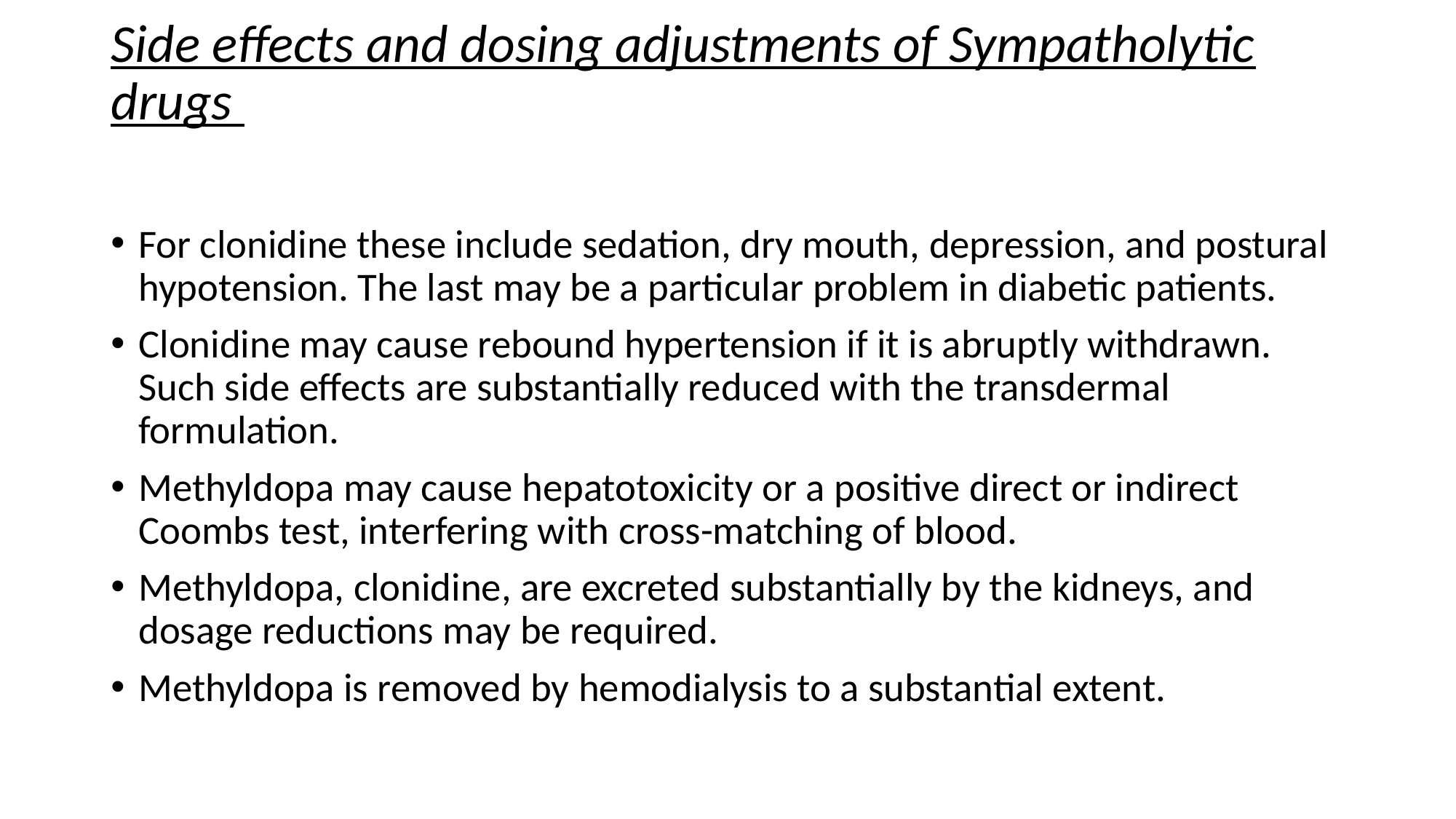

# Side effects and dosing adjustments of Sympatholytic drugs
For clonidine these include sedation, dry mouth, depression, and postural hypotension. The last may be a particular problem in diabetic patients.
Clonidine may cause rebound hypertension if it is abruptly withdrawn. Such side effects are substantially reduced with the transdermal formulation.
Methyldopa may cause hepatotoxicity or a positive direct or indirect Coombs test, interfering with cross-matching of blood.
Methyldopa, clonidine, are excreted substantially by the kidneys, and dosage reductions may be required.
Methyldopa is removed by hemodialysis to a substantial extent.